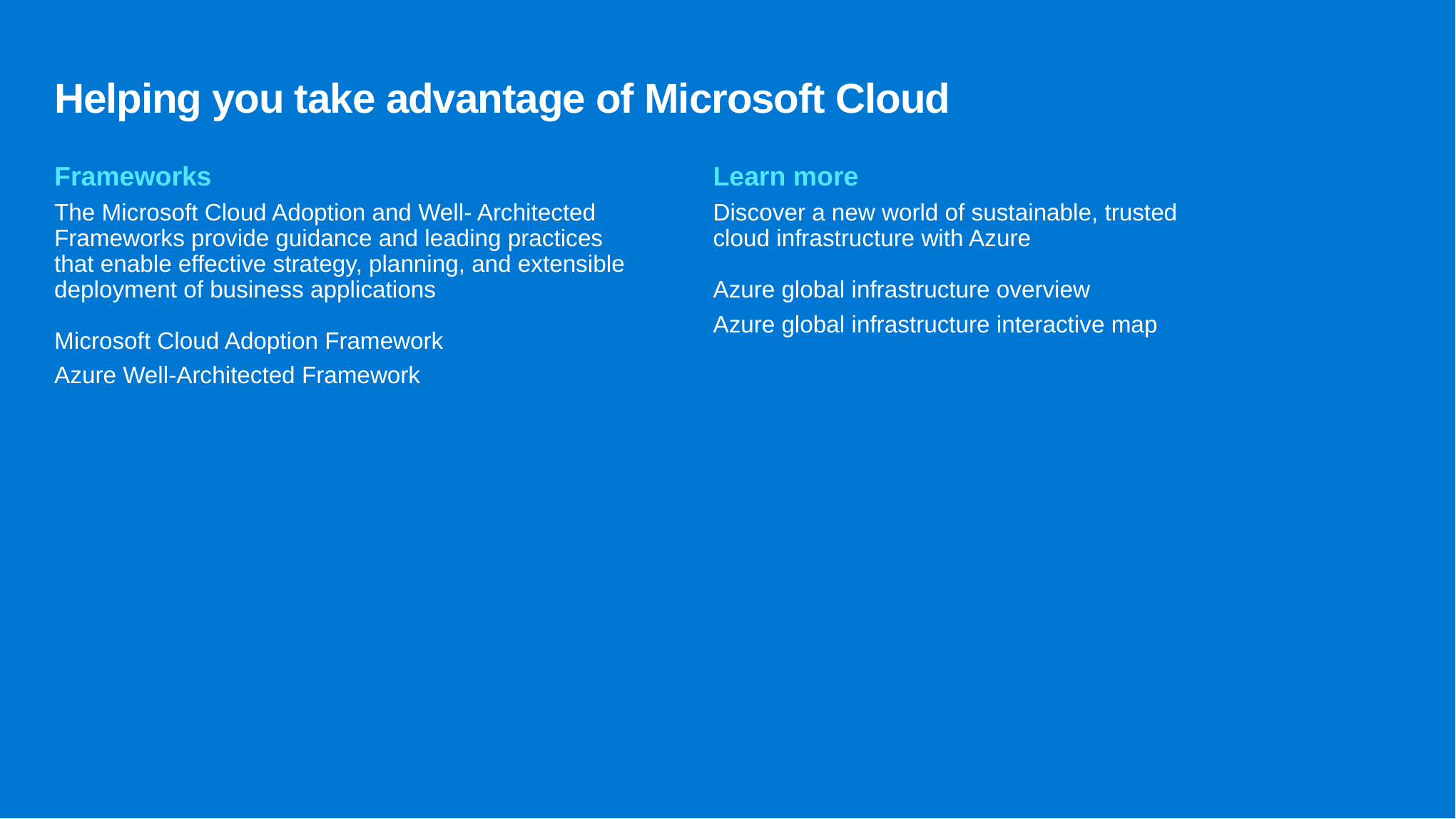

# Helping you take advantage of Microsoft Cloud
Frameworks
The Microsoft Cloud Adoption and Well- Architected Frameworks provide guidance and leading practices
that enable effective strategy, planning, and extensible deployment of business applications

Microsoft Cloud Adoption Framework
Azure Well-Architected Framework
Learn more
Discover a new world of sustainable, trusted
cloud infrastructure with Azure

Azure global infrastructure overview
Azure global infrastructure interactive map